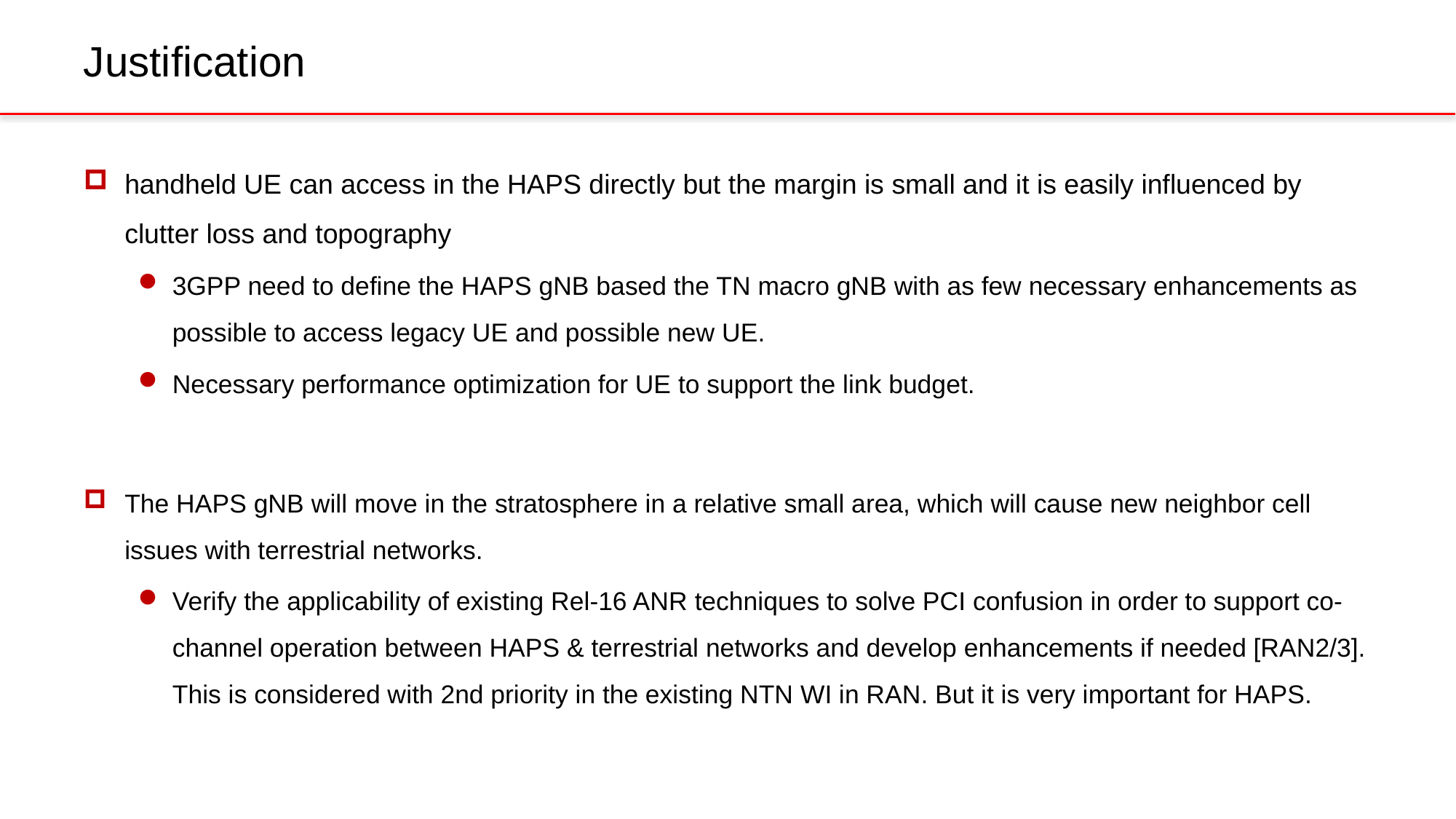

# Justification
handheld UE can access in the HAPS directly but the margin is small and it is easily influenced by clutter loss and topography
3GPP need to define the HAPS gNB based the TN macro gNB with as few necessary enhancements as possible to access legacy UE and possible new UE.
Necessary performance optimization for UE to support the link budget.

The HAPS gNB will move in the stratosphere in a relative small area, which will cause new neighbor cell issues with terrestrial networks.
Verify the applicability of existing Rel-16 ANR techniques to solve PCI confusion in order to support co-channel operation between HAPS & terrestrial networks and develop enhancements if needed [RAN2/3]. This is considered with 2nd priority in the existing NTN WI in RAN. But it is very important for HAPS.